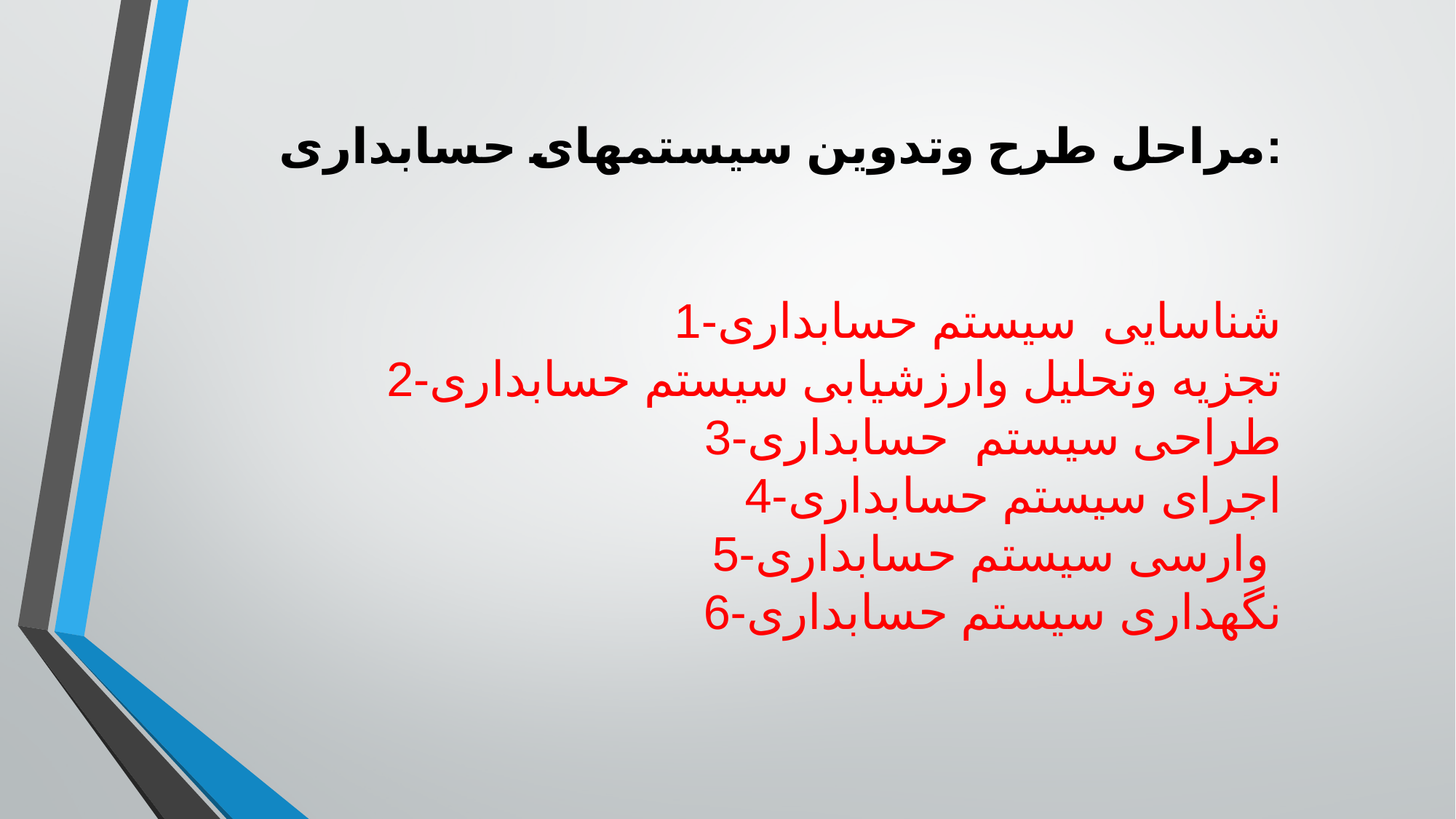

مراحل طرح وتدوین سیستمهای حسابداری:

1-شناسایی  سیستم حسابداری
2-تجزیه وتحلیل وارزشیابی سیستم حسابداری
3-طراحی سیستم  حسابداری
4-اجرای سیستم حسابداری
5-وارسی سیستم حسابداری
6-نگهداری سیستم حسابداری